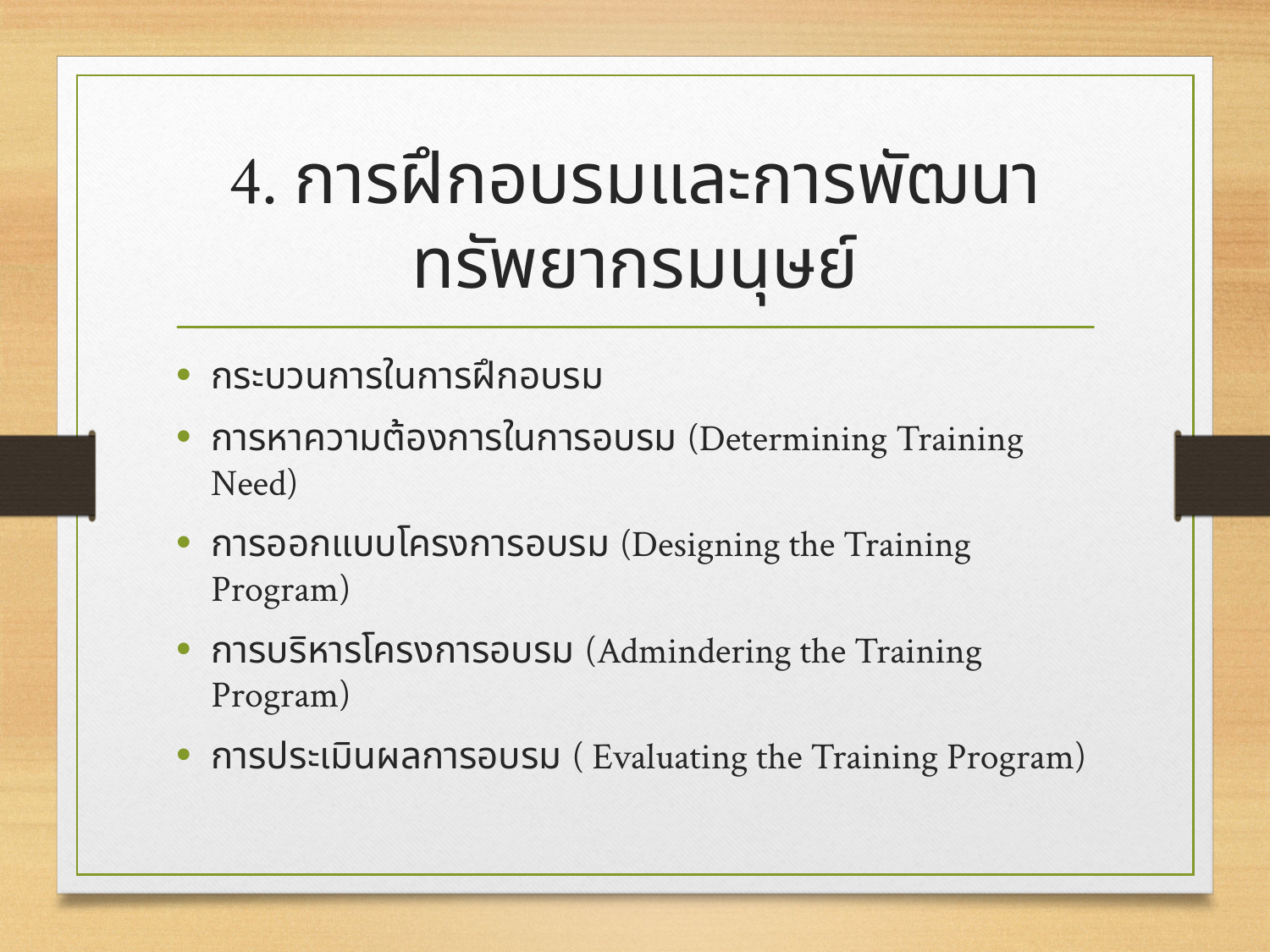

# 4. การฝึกอบรมและการพัฒนาทรัพยากรมนุษย์
กระบวนการในการฝึกอบรม
การหาความต้องการในการอบรม (Determining Training Need)
การออกแบบโครงการอบรม (Designing the Training Program)
การบริหารโครงการอบรม (Admindering the Training Program)
การประเมินผลการอบรม ( Evaluating the Training Program)